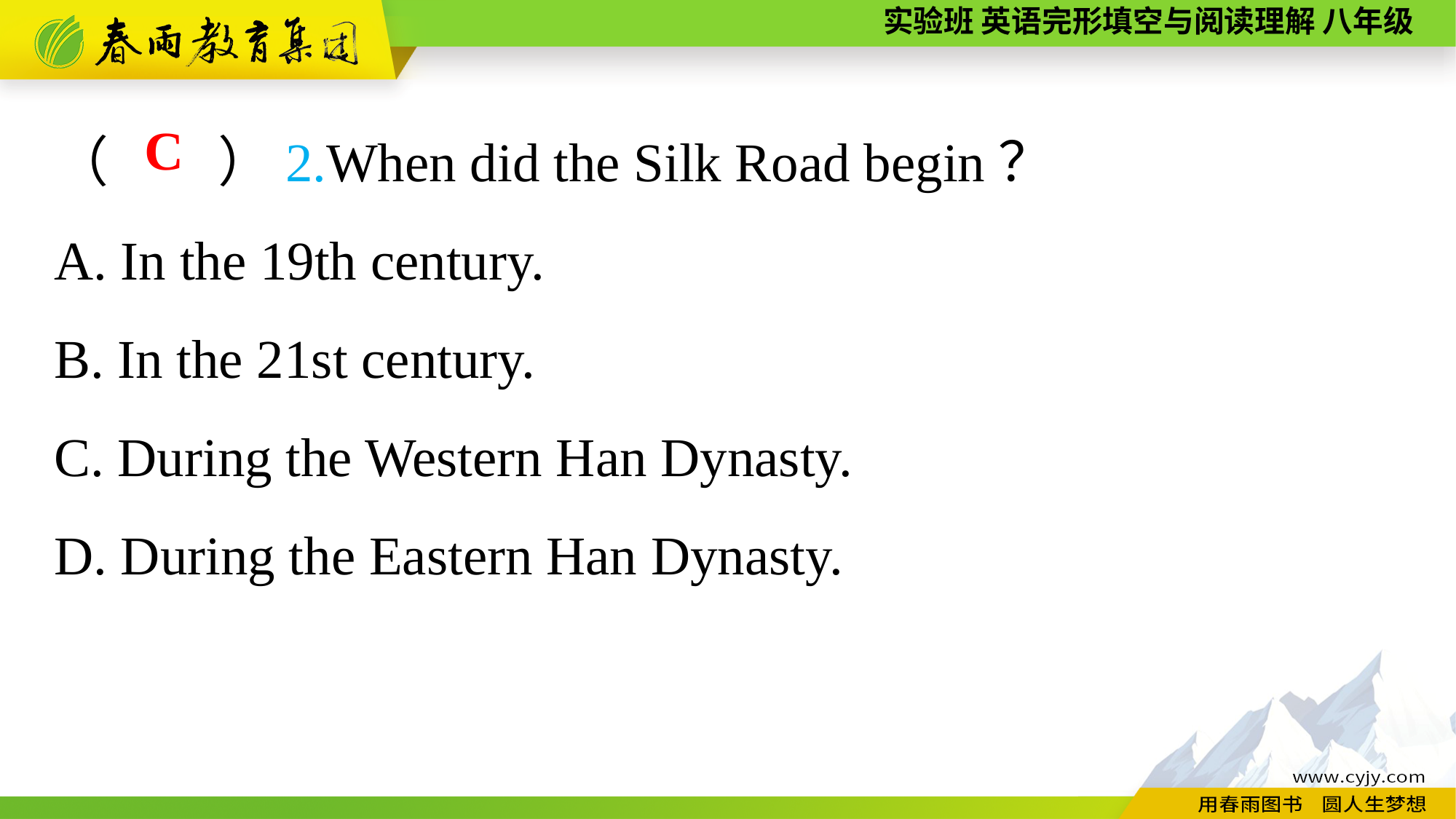

（　　）2.When did the Silk Road begin？
A. In the 19th century.
B. In the 21st century.
C. During the Western Han Dynasty.
D. During the Eastern Han Dynasty.
C